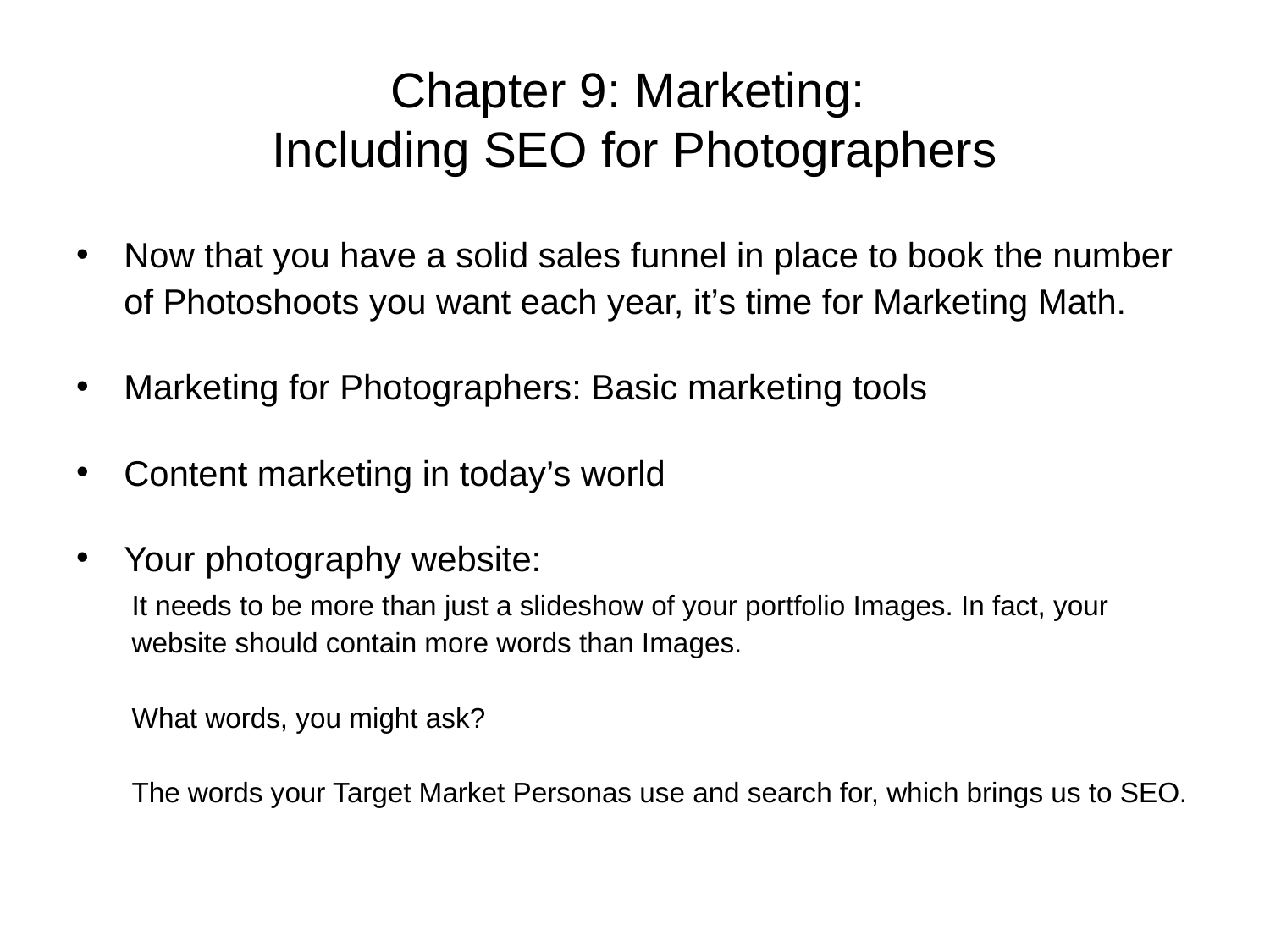

# Chapter 9: Marketing: Including SEO for Photographers
Now that you have a solid sales funnel in place to book the number of Photoshoots you want each year, it’s time for Marketing Math.

Marketing for Photographers: Basic marketing tools

Content marketing in today’s world

Your photography website:
It needs to be more than just a slideshow of your portfolio Images. In fact, your website should contain more words than Images.

What words, you might ask?

The words your Target Market Personas use and search for, which brings us to SEO.